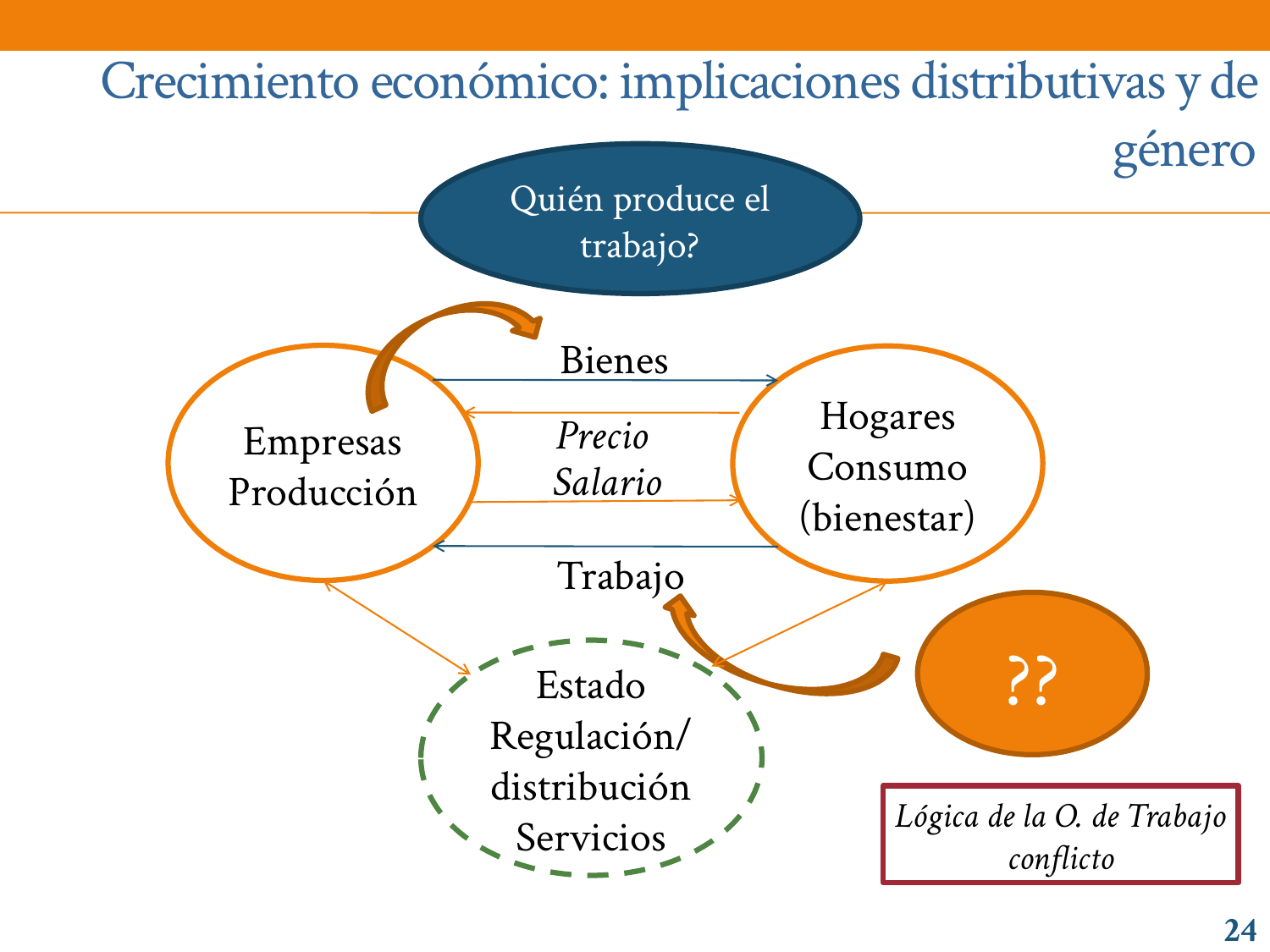

# Crecimiento económico: implicaciones distributivas y de género
Quién produce el trabajo?

Bienes
Empresas
Producción
Hogares
Consumo
(bienestar)
Precio
Salario
Trabajo
??

Estado
Regulación/distribución
Servicios
Lógica de la O. de Trabajo
conflicto
24